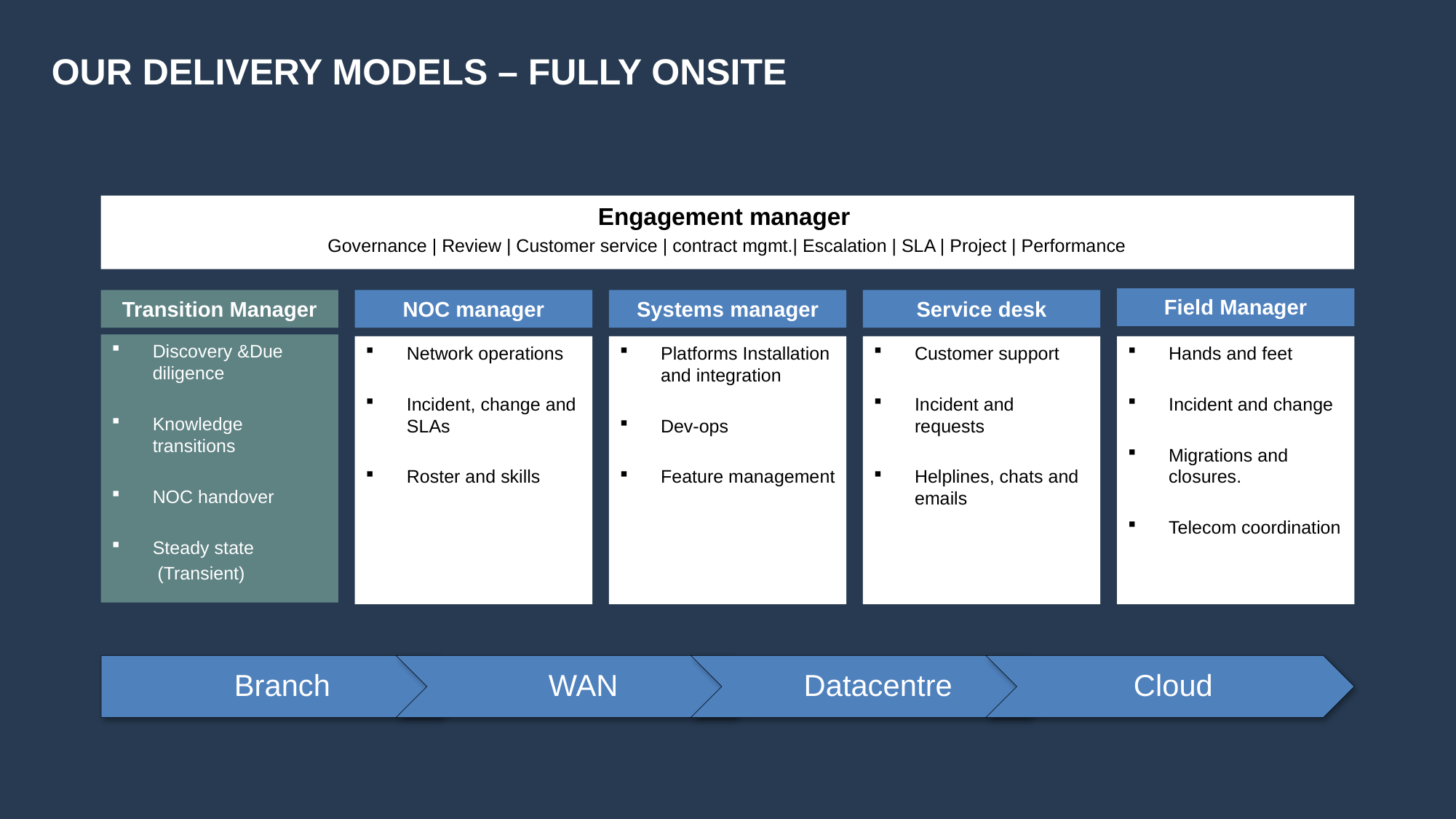

# OUR DELIVERY MODELS – FULLY ONSITE
Engagement manager
Governance | Review | Customer service | contract mgmt.| Escalation | SLA | Project | Performance
Field Manager
Transition Manager
Service desk
Systems manager
NOC manager
Discovery &Due diligence

Knowledge transitions

NOC handover

Steady state
         (Transient)

Network operations

Incident, change and SLAs

Roster and skills

Customer support

Incident and requests

Helplines, chats and emails
Platforms Installation and integration

Dev-ops

Feature management
Hands and feet

Incident and change

Migrations and closures.

Telecom coordination
Branch
WAN
Datacentre
Cloud